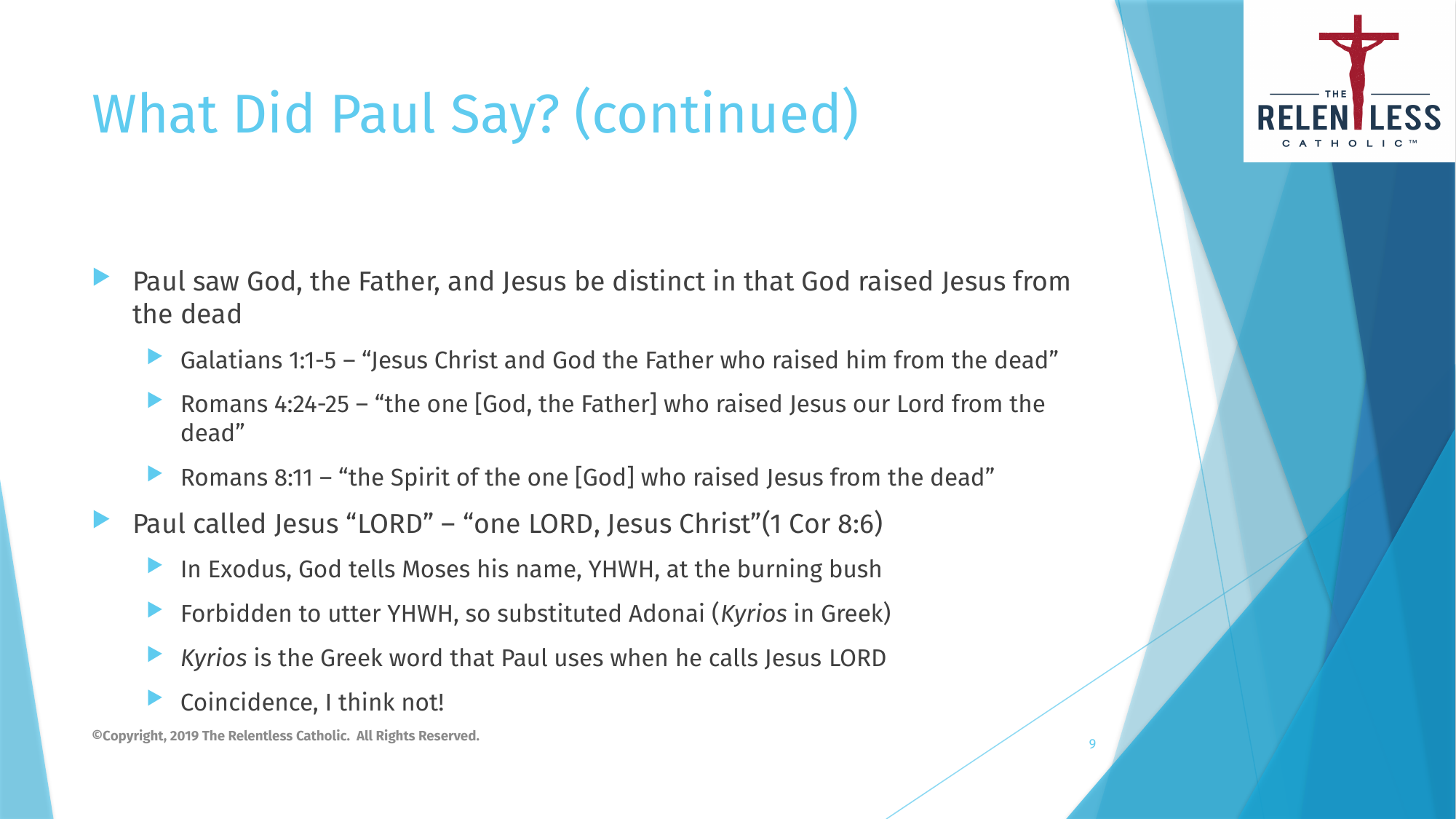

# What Did Paul Say? (continued)
Paul saw God, the Father, and Jesus be distinct in that God raised Jesus from the dead
Galatians 1:1-5 – “Jesus Christ and God the Father who raised him from the dead”
Romans 4:24-25 – “the one [God, the Father] who raised Jesus our Lord from the dead”
Romans 8:11 – “the Spirit of the one [God] who raised Jesus from the dead”
Paul called Jesus “Lord” – “one Lord, Jesus Christ”(1 Cor 8:6)
In Exodus, God tells Moses his name, YHWH, at the burning bush
Forbidden to utter YHWH, so substituted Adonai (Kyrios in Greek)
Kyrios is the Greek word that Paul uses when he calls Jesus Lord
Coincidence, I think not!

©Copyright, 2019 The Relentless Catholic.  All Rights Reserved.

9